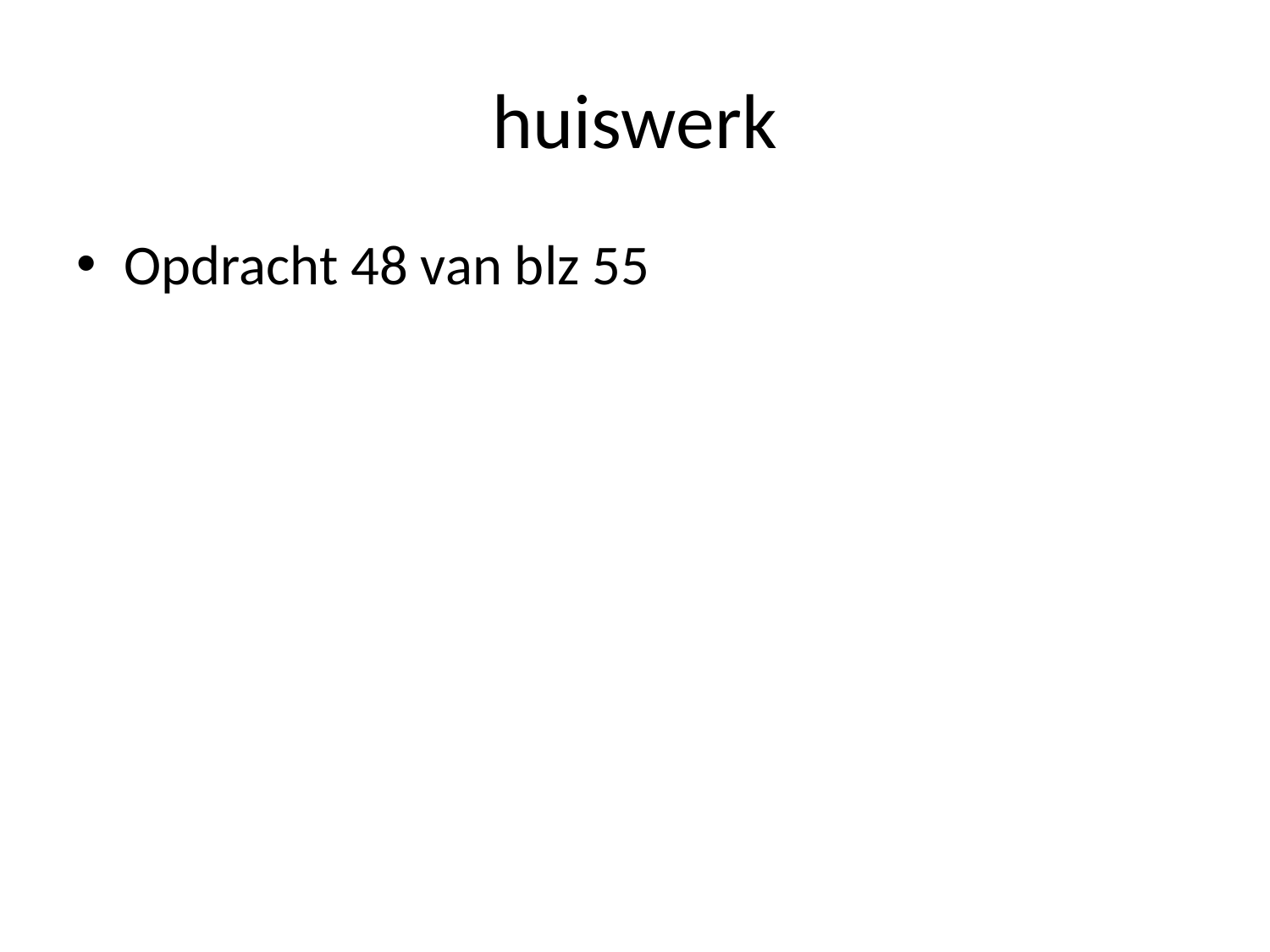

# huiswerk
Opdracht 48 van blz 55